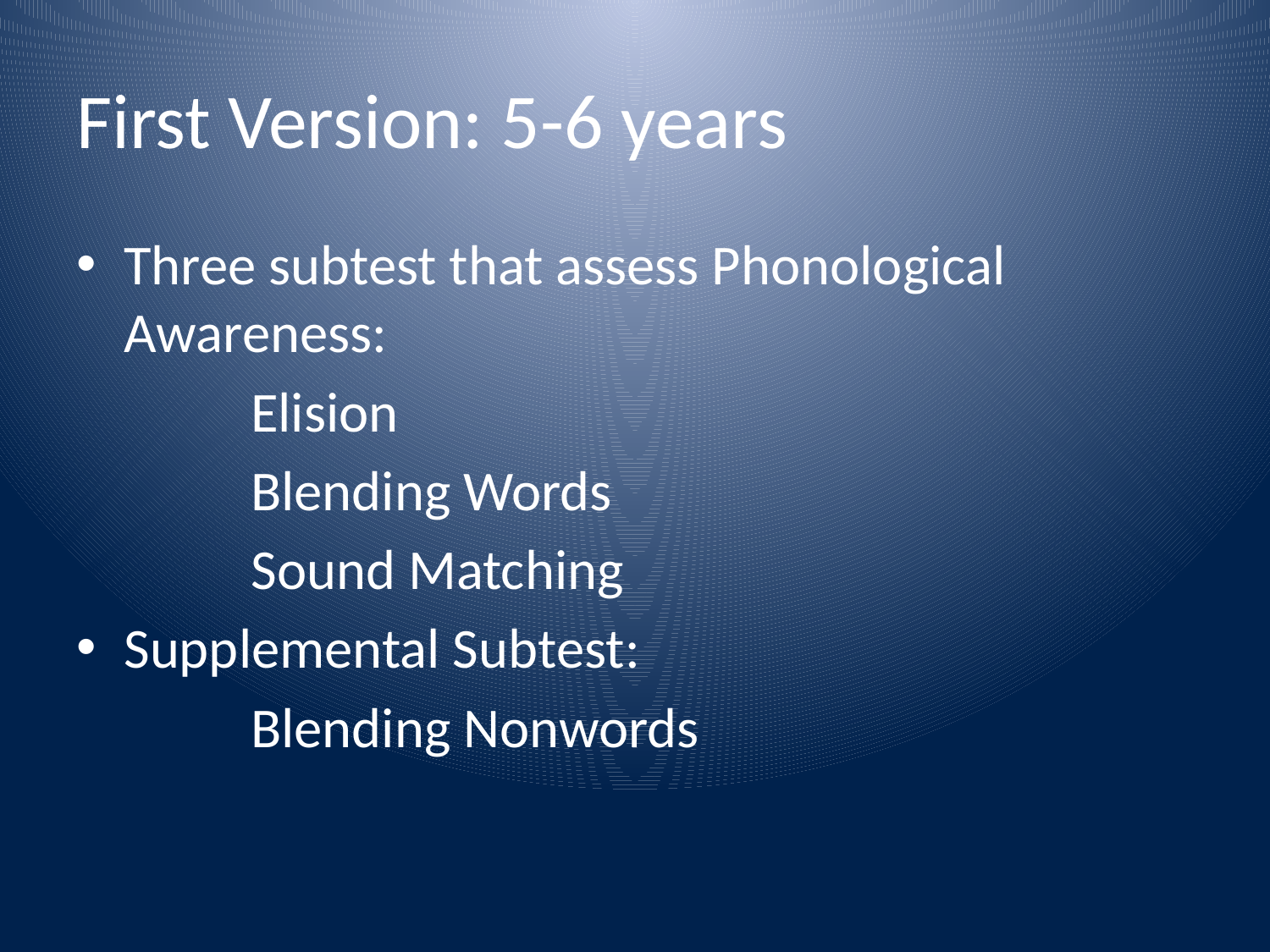

# First Version: 5-6 years
Three subtest that assess Phonological Awareness:
		Elision
		Blending Words
		Sound Matching
Supplemental Subtest:
		Blending Nonwords